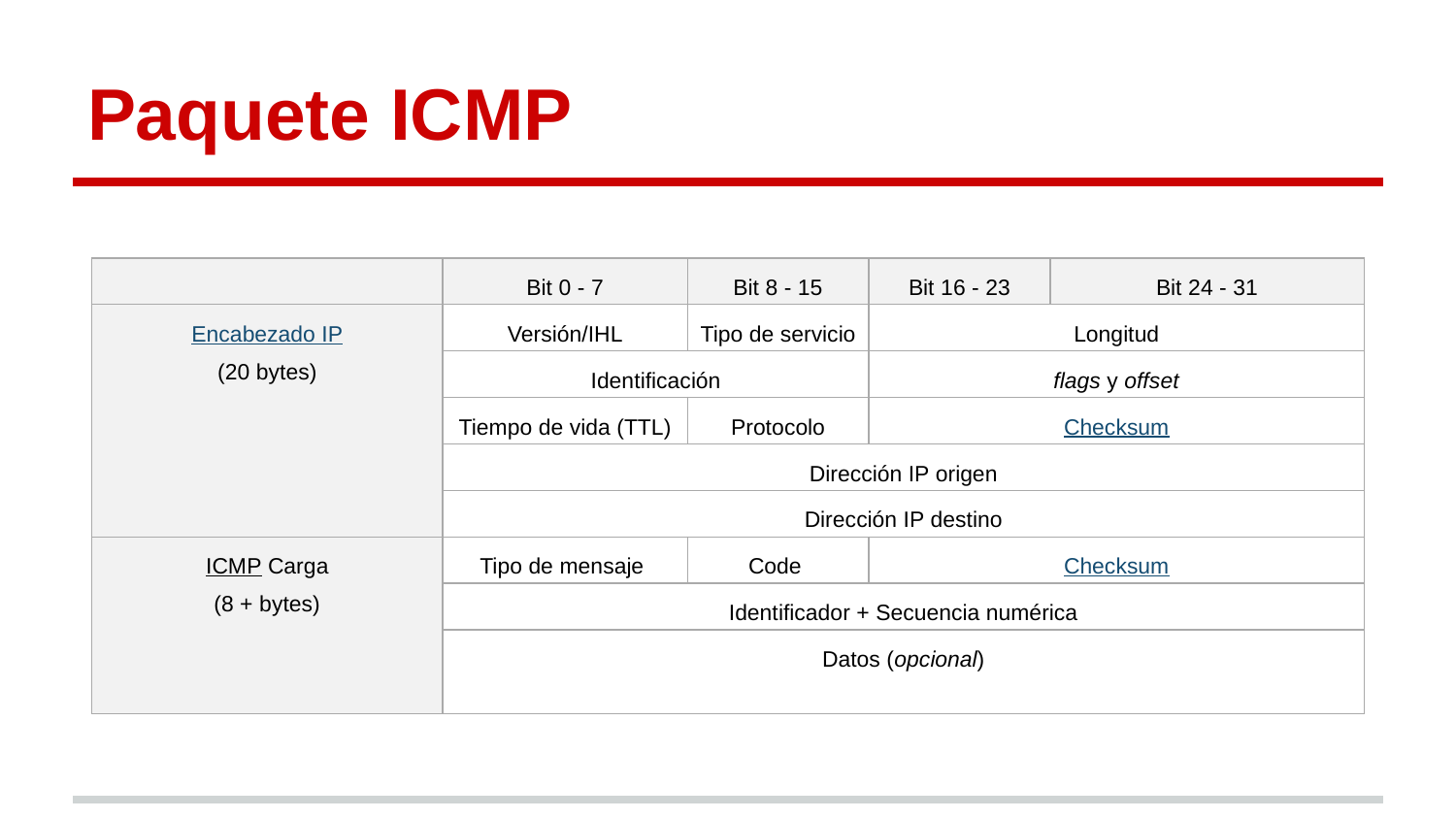

# Paquete ICMP

|  | Bit 0 - 7 | Bit 8 - 15 | Bit 16 - 23 | Bit 24 - 31 |
| --- | --- | --- | --- | --- |
| Encabezado IP (20 bytes) | Versión/IHL | Tipo de servicio | Longitud |  |
|  | Identificación |  | flags y offset |  |
|  | Tiempo de vida (TTL) | Protocolo | Checksum |  |
|  | Dirección IP origen |  |  |  |
|  | Dirección IP destino |  |  |  |
| ICMP Carga (8 + bytes) | Tipo de mensaje | Code | Checksum |  |
|  | Identificador + Secuencia numérica |  |  |  |
|  | Datos (opcional) |  |  |  |